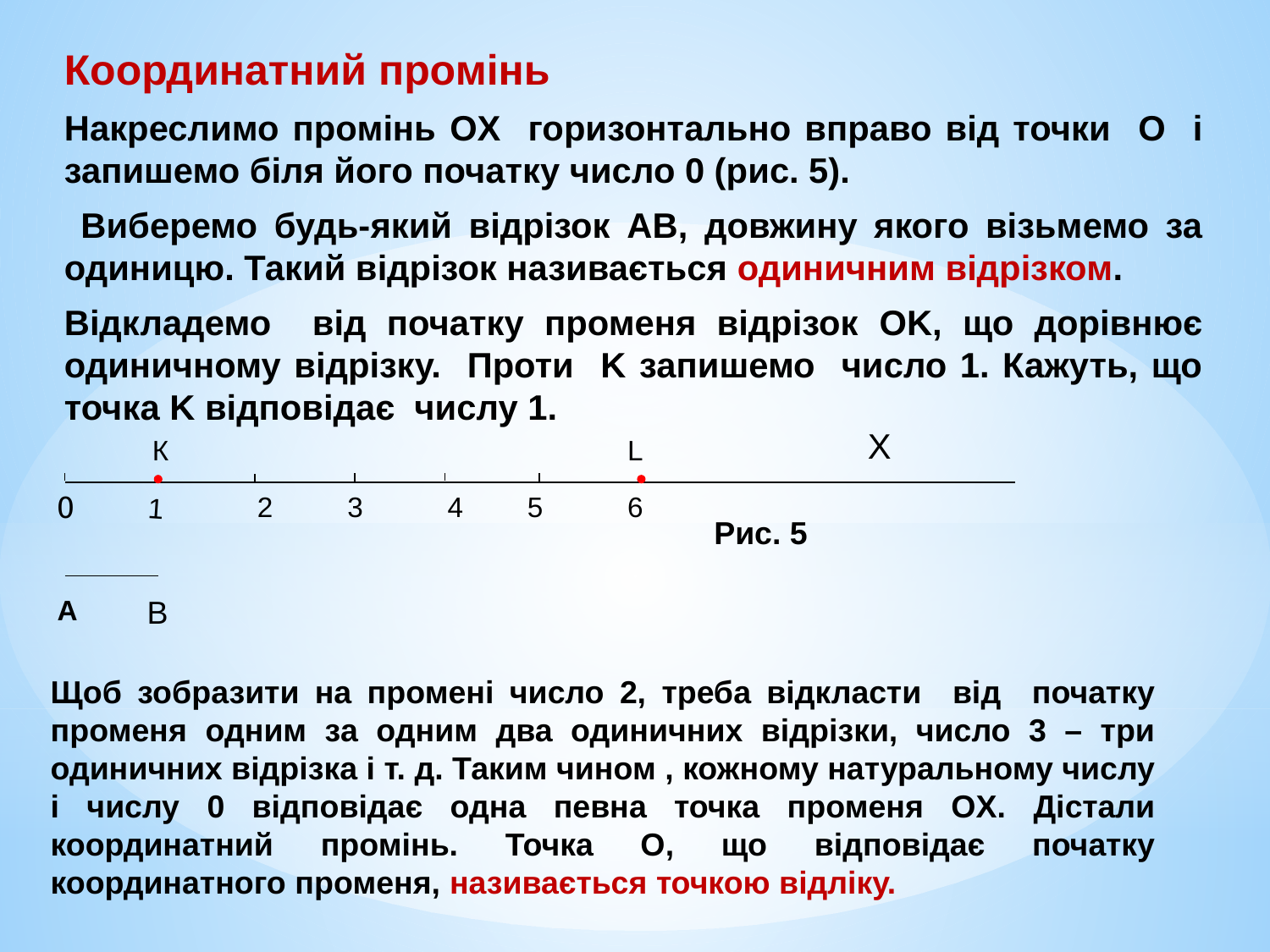

Координатний промінь
Накреслимо промінь OX  горизонтально вправо від точки  O  і запишемо біля його початку число 0 (рис. 5).
 Виберемо будь-який відрізок AB, довжину якого візьмемо за одиницю. Такий відрізок називається одиничним відрізком.
Відкладемо  від початку променя відрізок OK, що дорівнює одиничному відрізку.  Проти  K запишемо  число 1. Кажуть, що точка K відповідає  числу 1.

Х
К
L

0
2
3
4
5
6
1
Рис. 5
А
В
Щоб зобразити на промені число 2, треба відкласти  від  початку променя одним за одним два одиничних відрізки, число 3 – три одиничних відрізка і т. д. Таким чином , кожному натуральному числу і числу 0 відповідає одна певна точка променя OX. Дістали координатний промінь. Точка О, що відповідає початку координатного променя, називається точкою відліку.